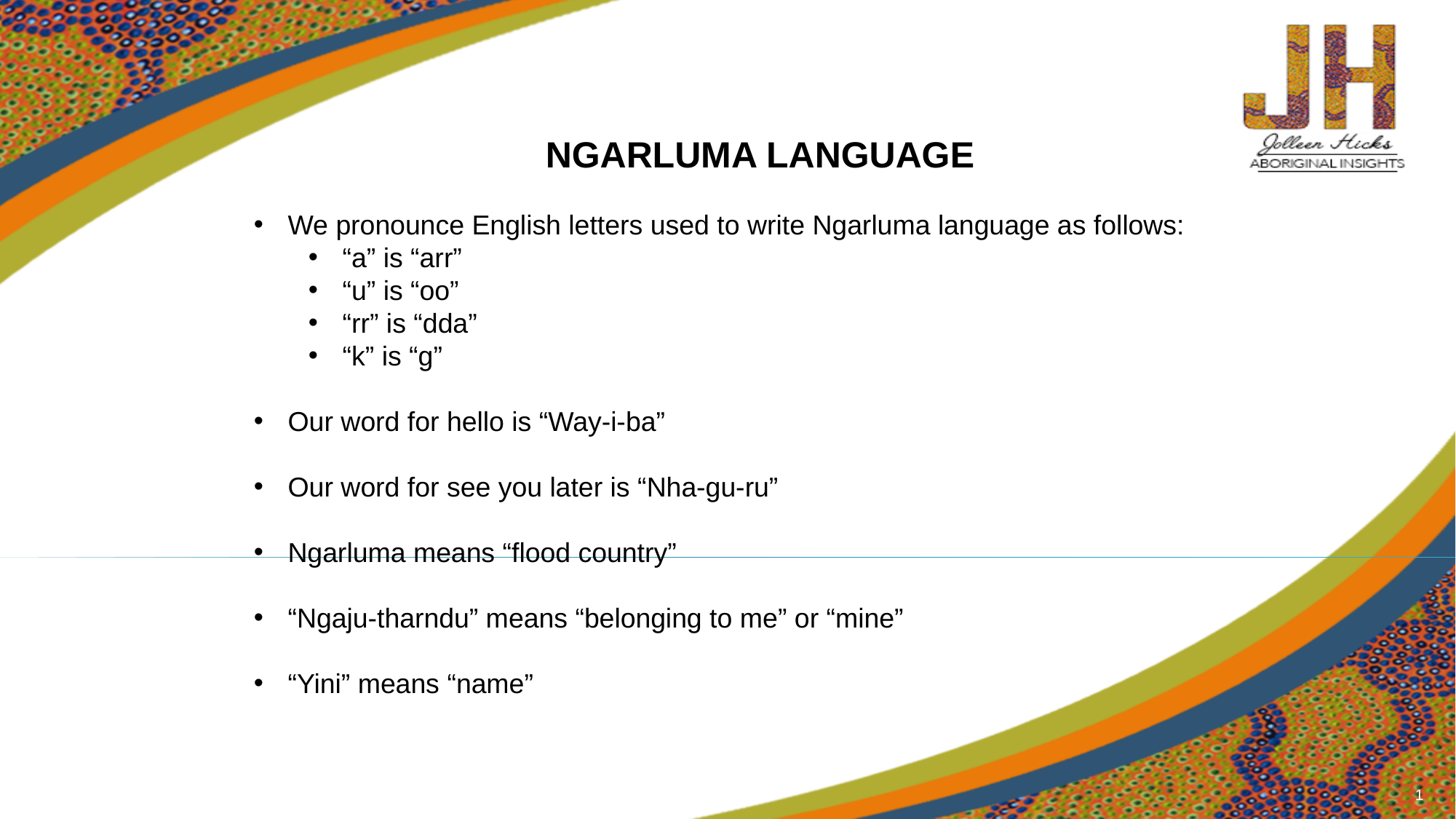

NGARLUMA LANGUAGE

We pronounce English letters used to write Ngarluma language as follows:
“a” is “arr”
“u” is “oo”
“rr” is “dda”
“k” is “g”

Our word for hello is “Way-i-ba”

Our word for see you later is “Nha-gu-ru”

Ngarluma means “flood country”

“Ngaju-tharndu” means “belonging to me” or “mine”

“Yini” means “name”

#
1